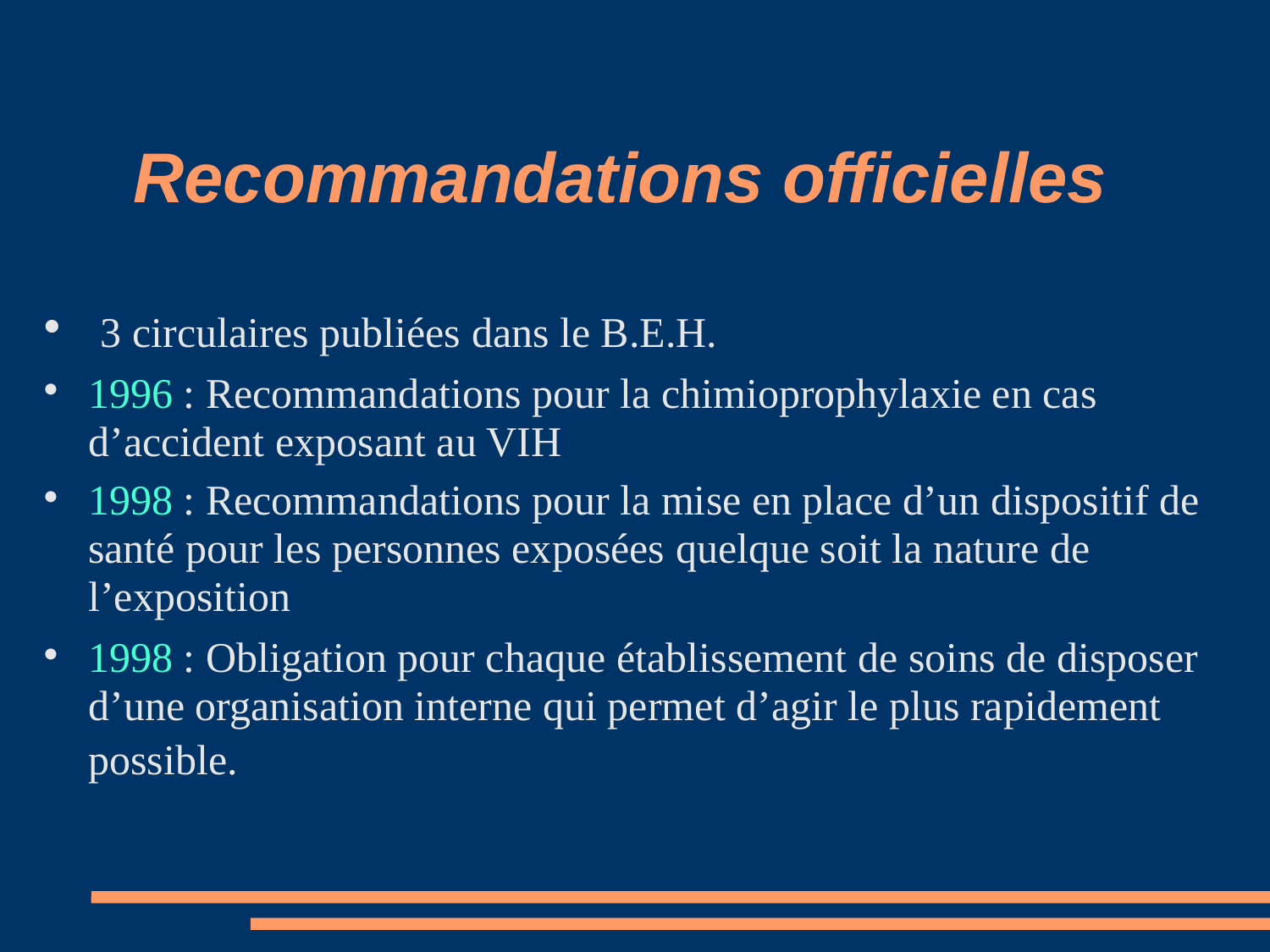

# Recommandations officielles
 3 circulaires publiées dans le B.E.H.
1996 : Recommandations pour la chimioprophylaxie en cas d’accident exposant au VIH
1998 : Recommandations pour la mise en place d’un dispositif de santé pour les personnes exposées quelque soit la nature de l’exposition
1998 : Obligation pour chaque établissement de soins de disposer d’une organisation interne qui permet d’agir le plus rapidement possible.